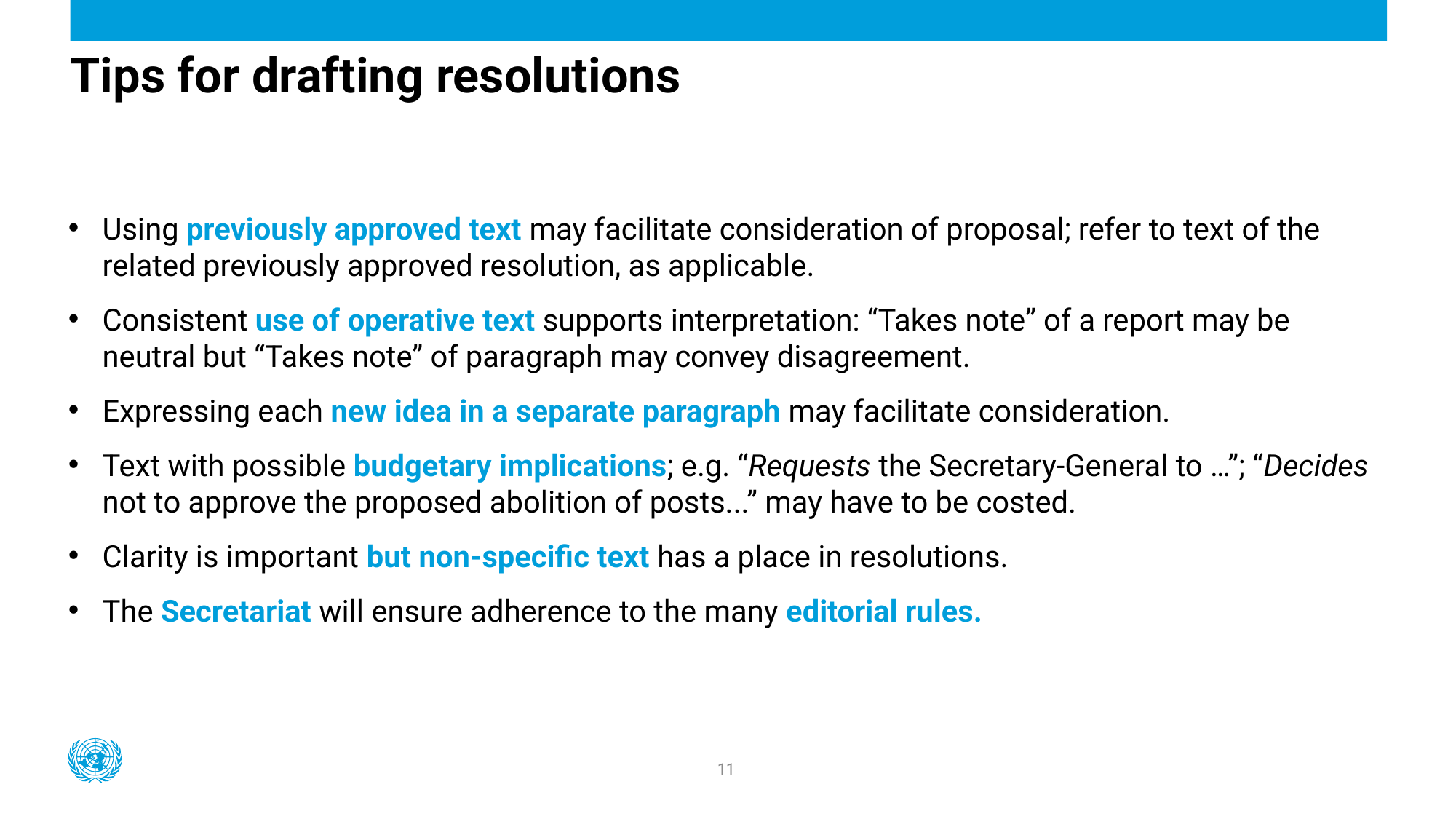

# Tips for drafting resolutions
Using previously approved text may facilitate consideration of proposal; refer to text of the related previously approved resolution, as applicable.
Consistent use of operative text supports interpretation: “Takes note” of a report may be neutral but “Takes note” of paragraph may convey disagreement.
Expressing each new idea in a separate paragraph may facilitate consideration.
Text with possible budgetary implications; e.g. “Requests the Secretary-General to …”; “Decides not to approve the proposed abolition of posts...” may have to be costed.
Clarity is important but non-specific text has a place in resolutions.
The Secretariat will ensure adherence to the many editorial rules.
11